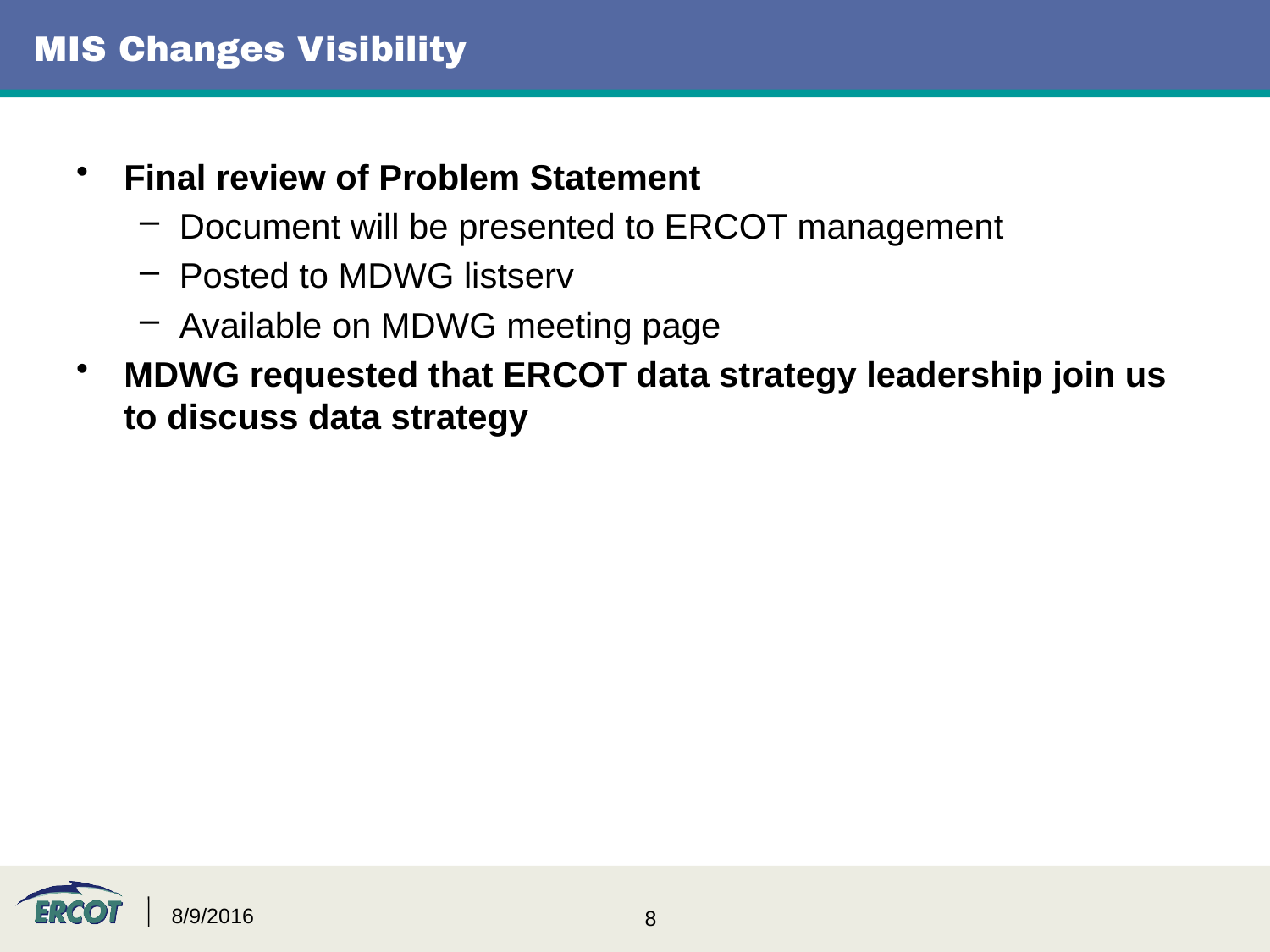

# MIS Changes Visibility
Final review of Problem Statement
Document will be presented to ERCOT management
Posted to MDWG listserv
Available on MDWG meeting page
MDWG requested that ERCOT data strategy leadership join us to discuss data strategy
8/9/2016